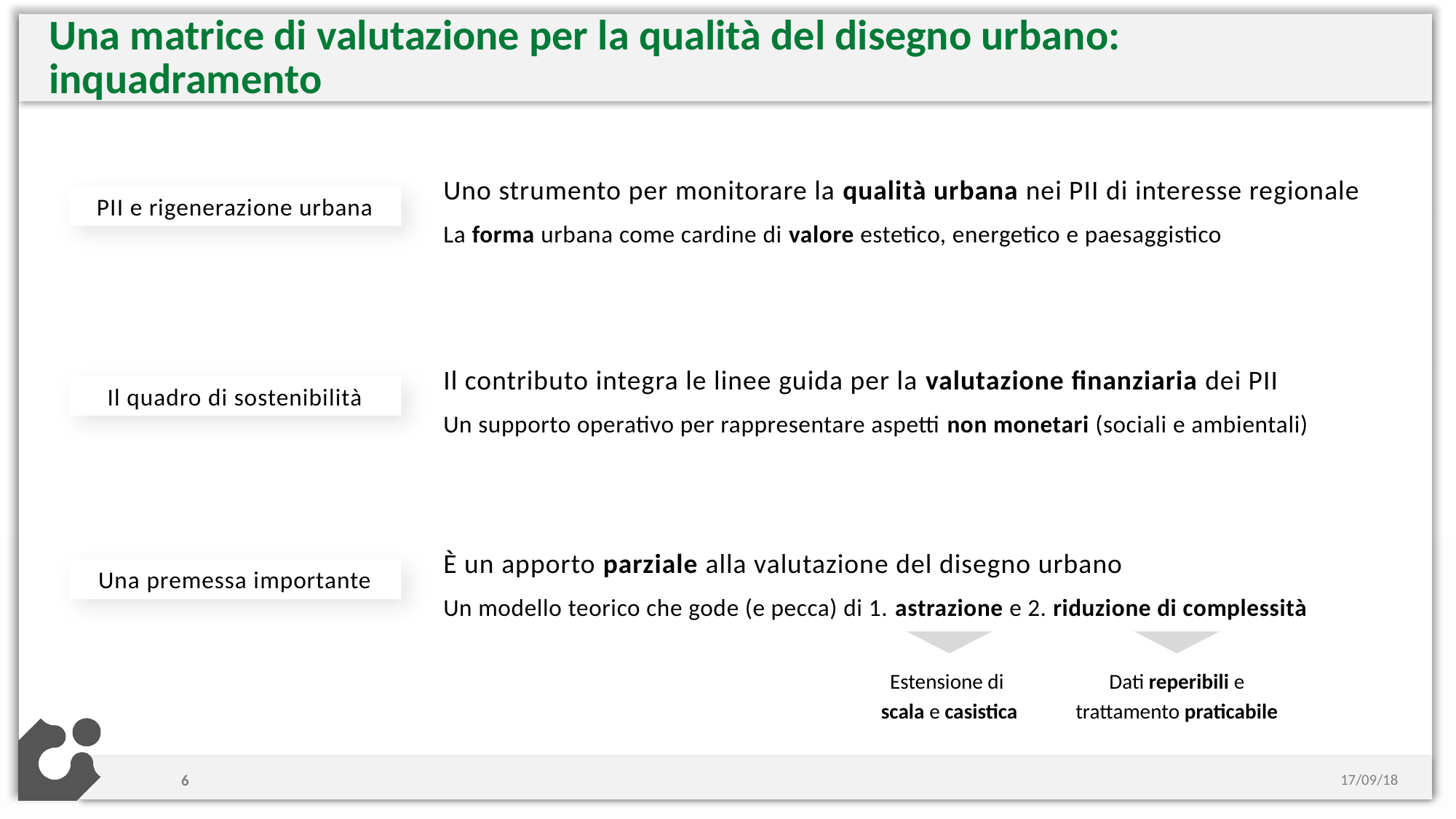

Una matrice di valutazione per la qualità del disegno urbano: inquadramento
Uno strumento per monitorare la qualità urbana nei PII di interesse regionale
La forma urbana come cardine di valore estetico, energetico e paesaggistico
PII e rigenerazione urbana
Il contributo integra le linee guida per la valutazione finanziaria dei PII
Un supporto operativo per rappresentare aspetti non monetari (sociali e ambientali)
Il quadro di sostenibilità
È un apporto parziale alla valutazione del disegno urbano
Un modello teorico che gode (e pecca) di 1. astrazione e 2. riduzione di complessità

Estensione di
scala e casistica
Dati reperibili e trattamento praticabile
Una premessa importante
17/09/18

6